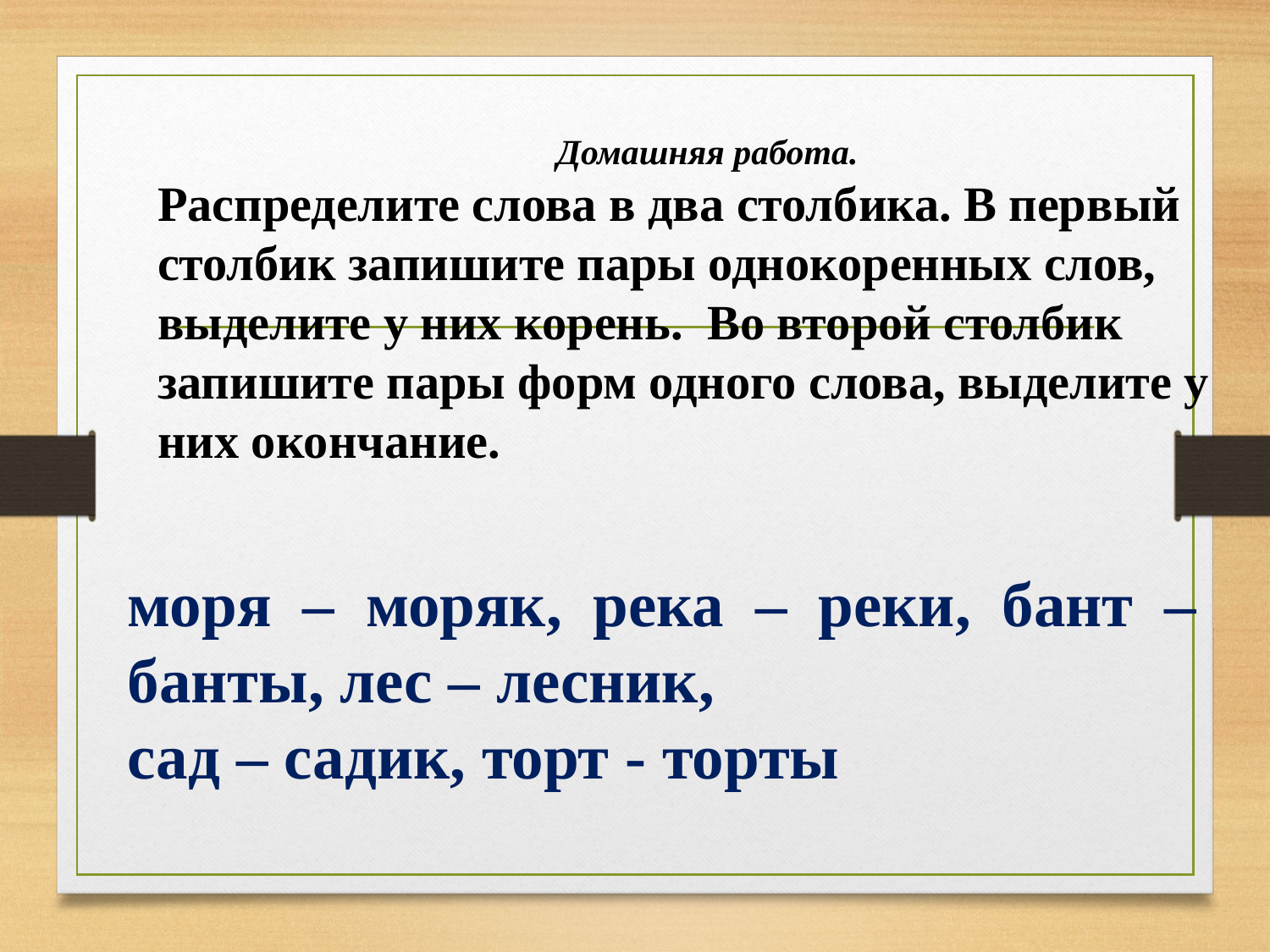

Домашняя работа.
Распределите слова в два столбика. В первый столбик запишите пары однокоренных слов, выделите у них корень.  Во второй столбик запишите пары форм одного слова, выделите у них окончание.
моря – моряк, река – реки, бант – банты, лес – лесник,
сад – садик, торт - торты
#